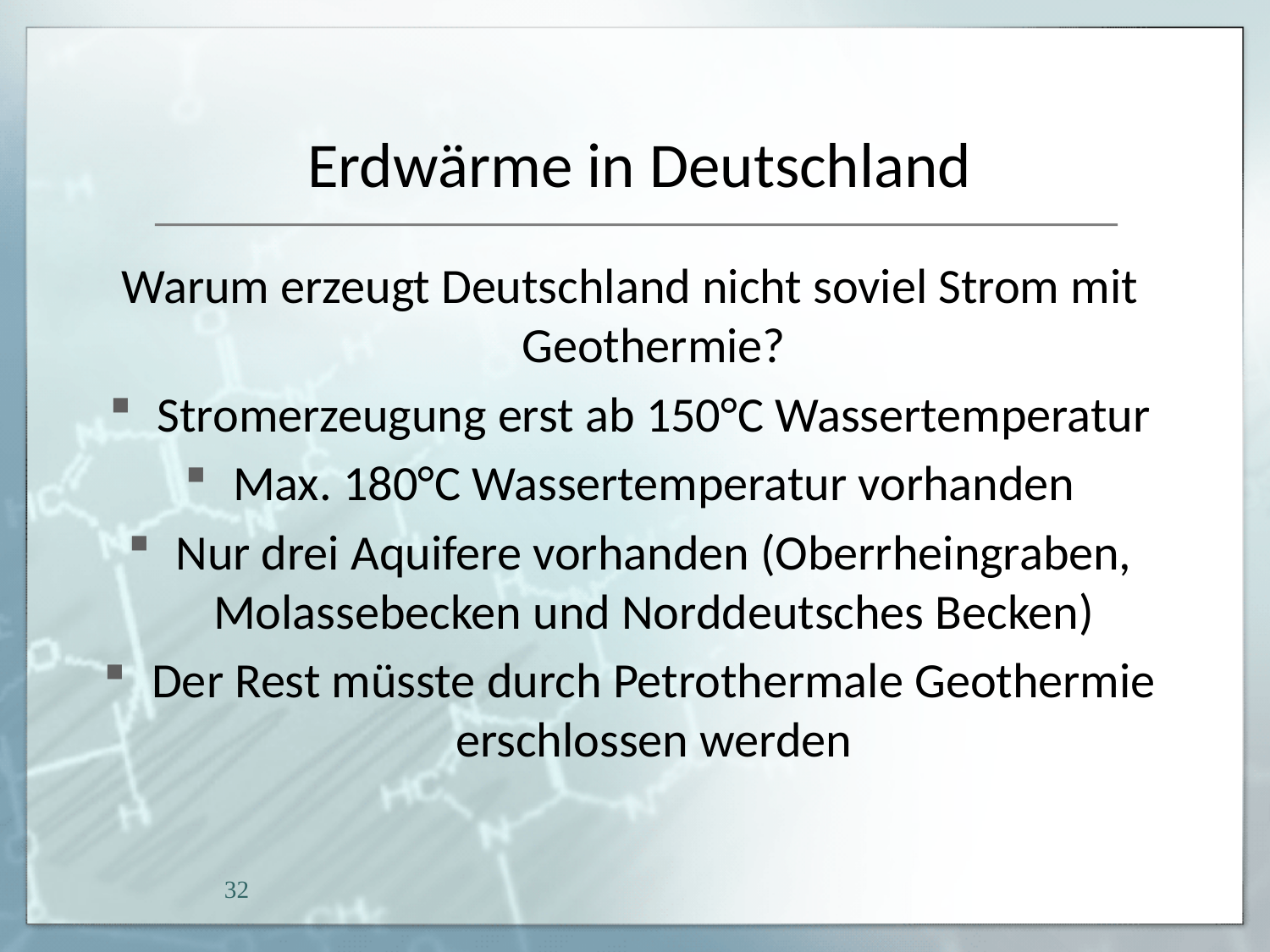

# Erdwärme in Deutschland
Warum erzeugt Deutschland nicht soviel Strom mit Geothermie?
Stromerzeugung erst ab 150°C Wassertemperatur
Max. 180°C Wassertemperatur vorhanden
Nur drei Aquifere vorhanden (Oberrheingraben, Molassebecken und Norddeutsches Becken)
Der Rest müsste durch Petrothermale Geothermie erschlossen werden

32